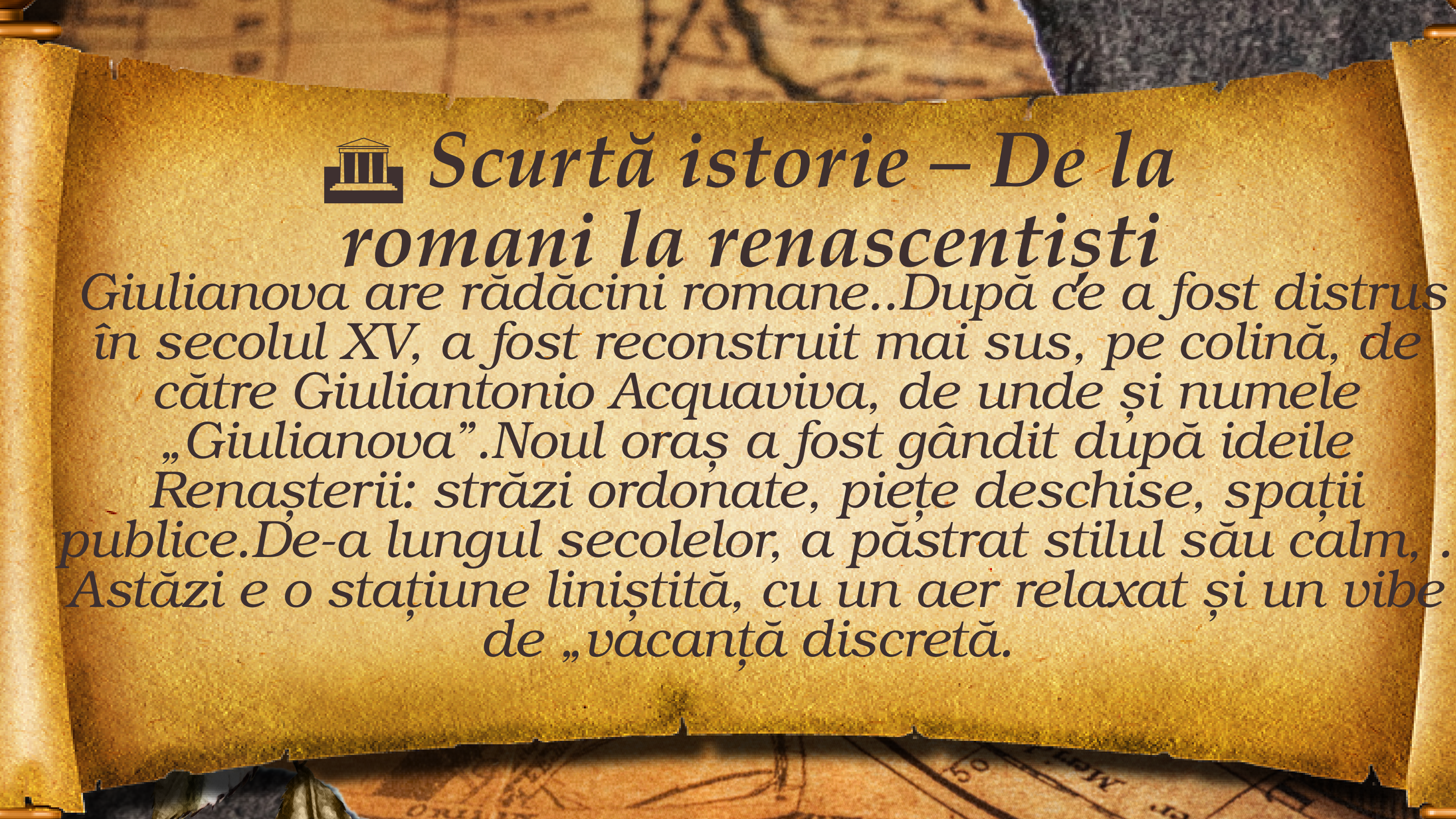

🏛️ Scurtă istorie – De la romani la renascentiști
 Giulianova are rădăcini romane..După ce a fost distrus în secolul XV, a fost reconstruit mai sus, pe colină, de către Giuliantonio Acquaviva, de unde și numele „Giulianova”.Noul oraș a fost gândit după ideile Renașterii: străzi ordonate, piețe deschise, spații publice.De-a lungul secolelor, a păstrat stilul său calm, . Astăzi e o stațiune liniștită, cu un aer relaxat și un vibe de „vacanță discretă.